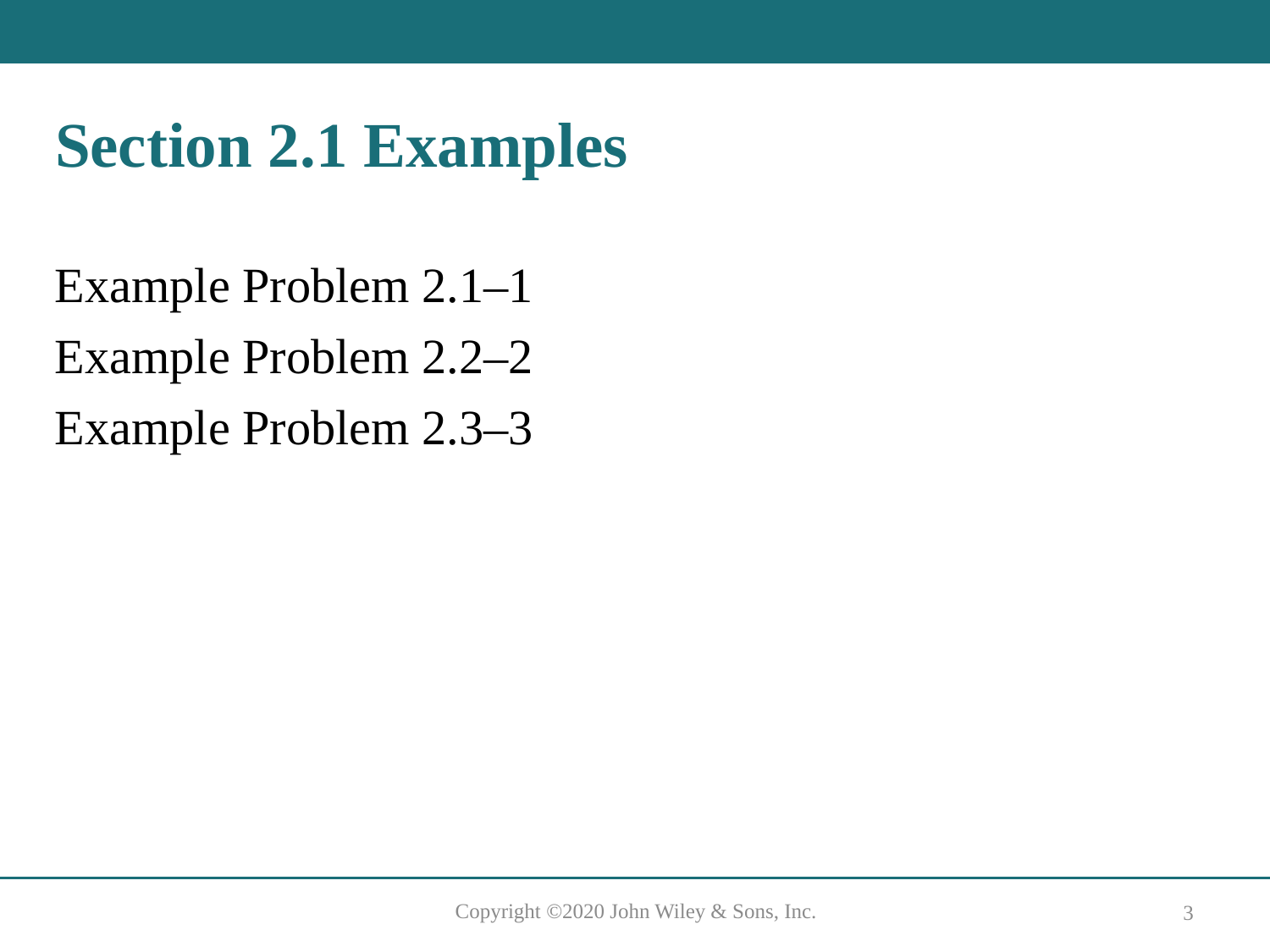

# Section 2.1 Examples
Example Problem 2.1–1
Example Problem 2.2–2
Example Problem 2.3–3